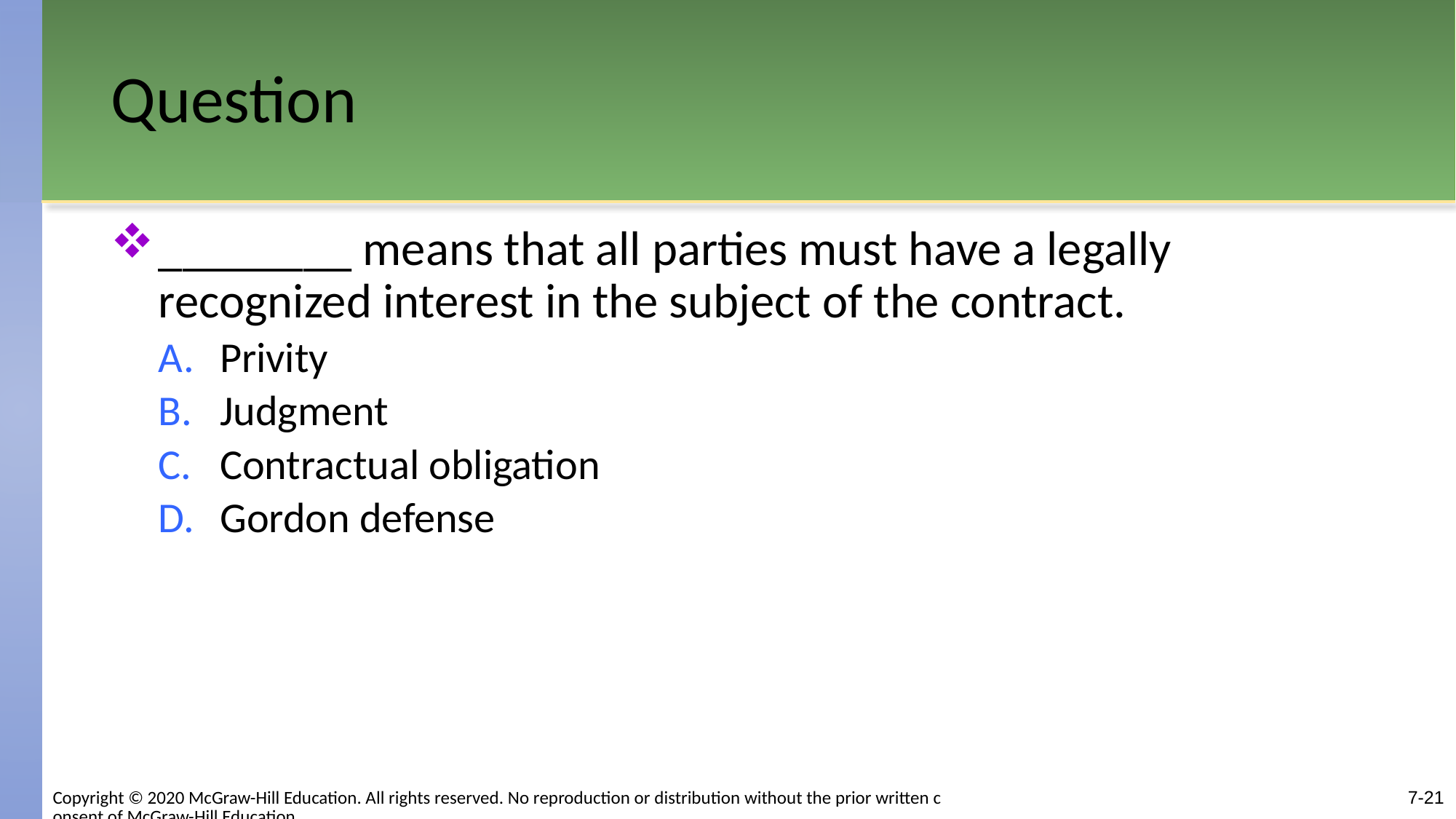

# Question
________ means that all parties must have a legally recognized interest in the subject of the contract.
Privity
Judgment
Contractual obligation
Gordon defense

7-21
Copyright © 2020 McGraw-Hill Education. All rights reserved. No reproduction or distribution without the prior written consent of McGraw-Hill Education.